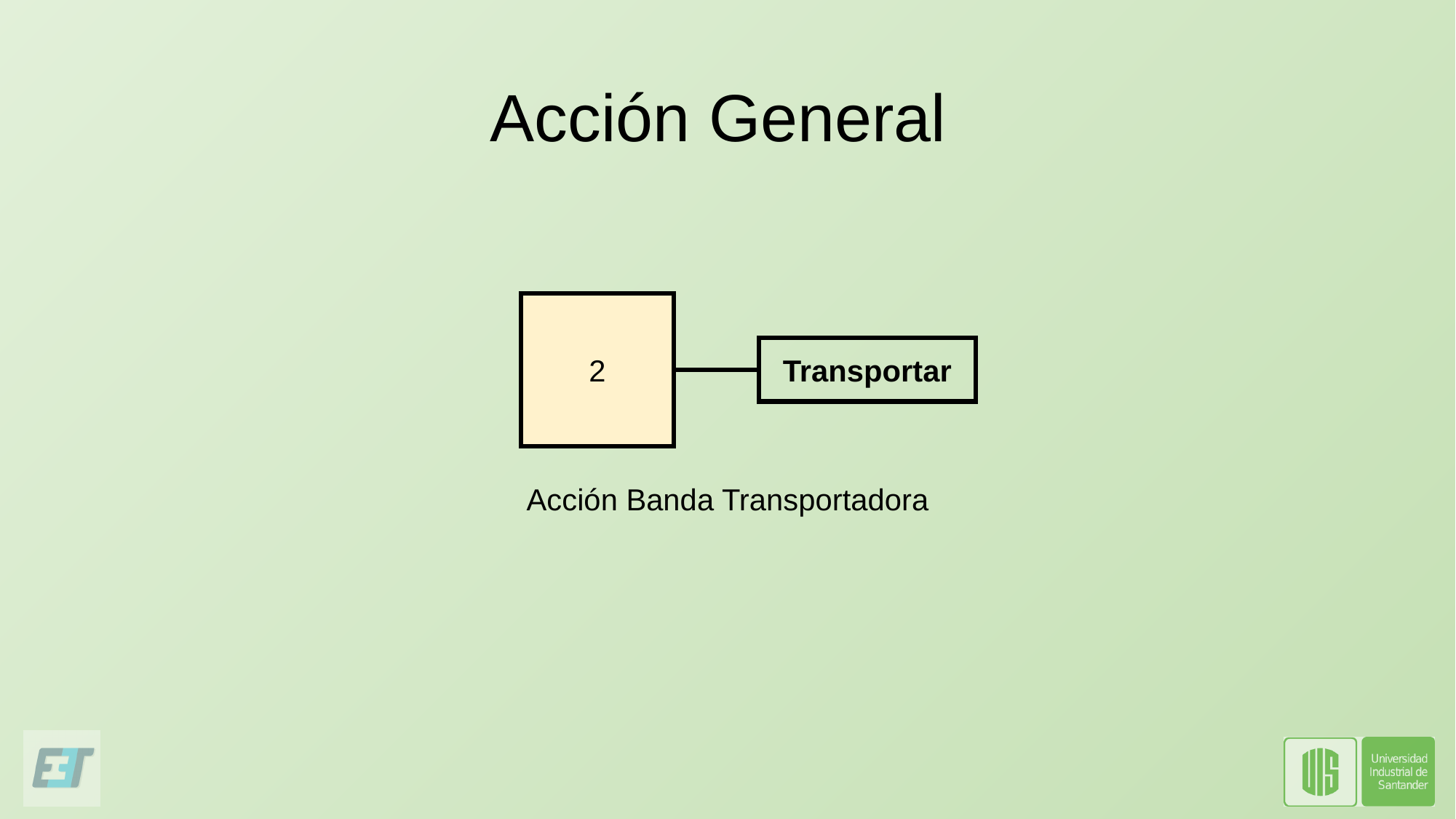

# Acción General
2
Transportar
Acción Banda Transportadora